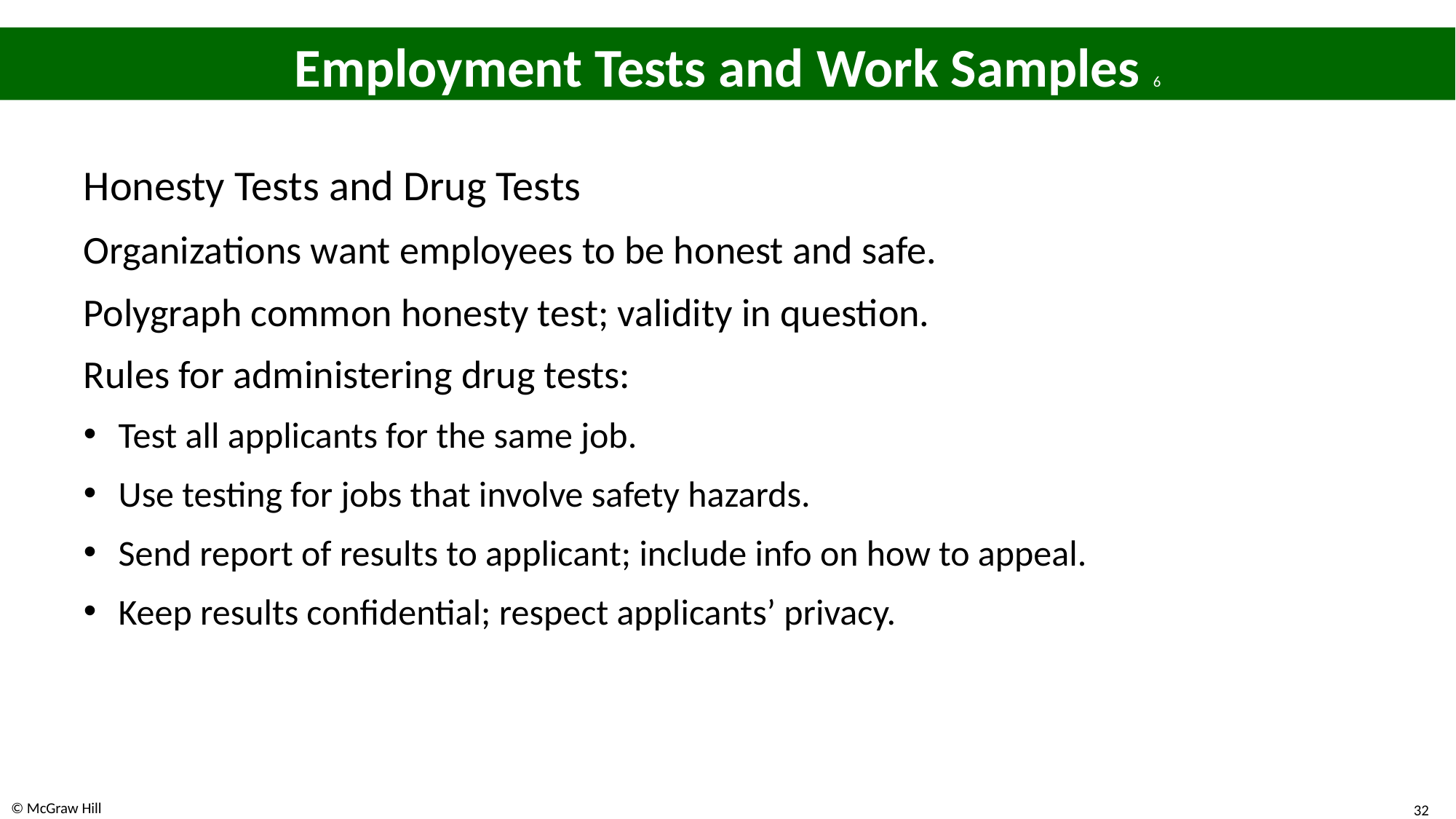

# Employment Tests and Work Samples 6
Honesty Tests and Drug Tests
Organizations want employees to be honest and safe.
Polygraph common honesty test; validity in question.
Rules for administering drug tests:
Test all applicants for the same job.
Use testing for jobs that involve safety hazards.
Send report of results to applicant; include info on how to appeal.
Keep results confidential; respect applicants’ privacy.